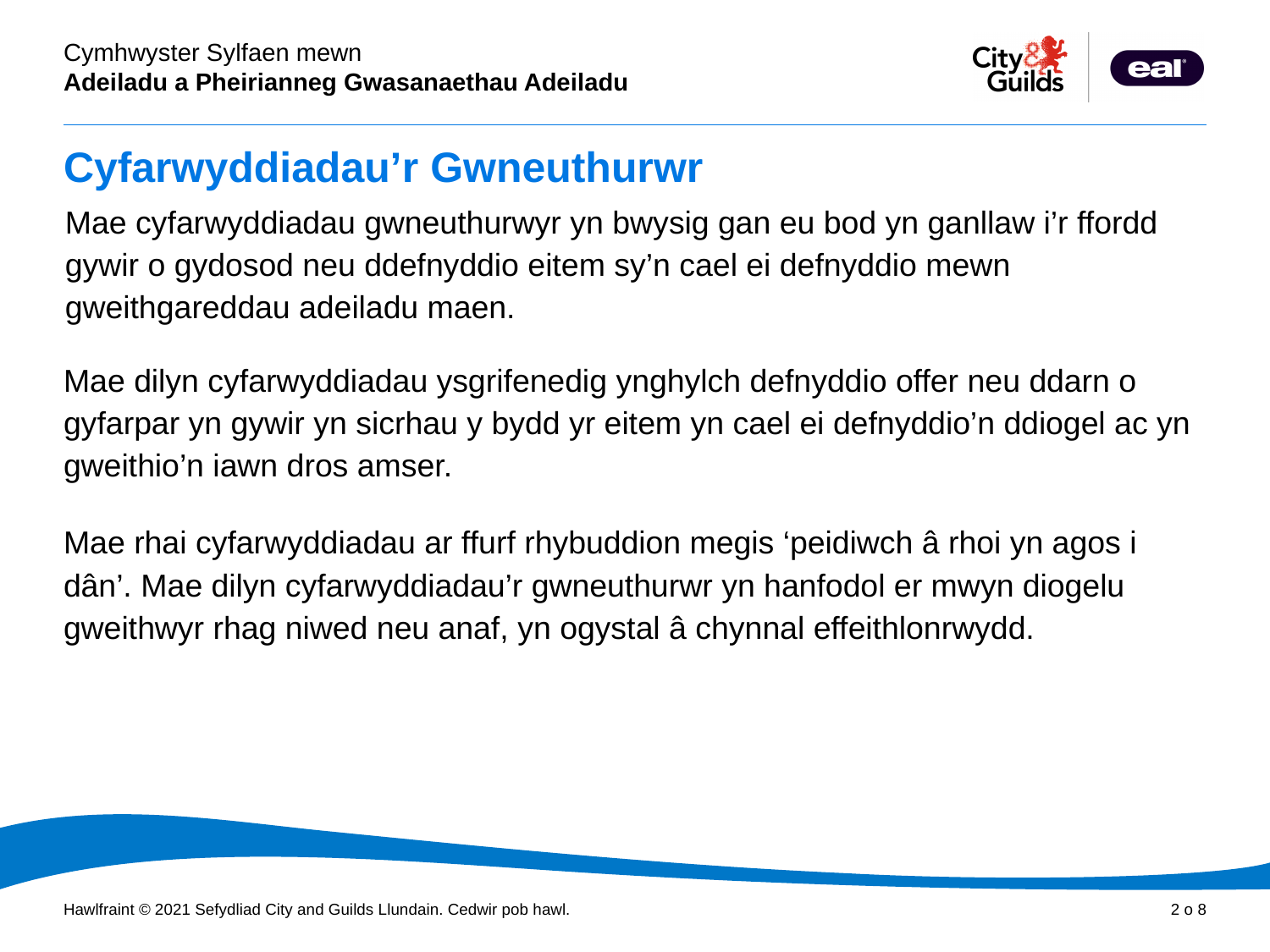

# Cyfarwyddiadau’r Gwneuthurwr
Mae cyfarwyddiadau gwneuthurwyr yn bwysig gan eu bod yn ganllaw i’r ffordd gywir o gydosod neu ddefnyddio eitem sy’n cael ei defnyddio mewn gweithgareddau adeiladu maen.
Mae dilyn cyfarwyddiadau ysgrifenedig ynghylch defnyddio offer neu ddarn o gyfarpar yn gywir yn sicrhau y bydd yr eitem yn cael ei defnyddio’n ddiogel ac yn gweithio’n iawn dros amser.
Mae rhai cyfarwyddiadau ar ffurf rhybuddion megis ‘peidiwch â rhoi yn agos i dân’. Mae dilyn cyfarwyddiadau’r gwneuthurwr yn hanfodol er mwyn diogelu gweithwyr rhag niwed neu anaf, yn ogystal â chynnal effeithlonrwydd.